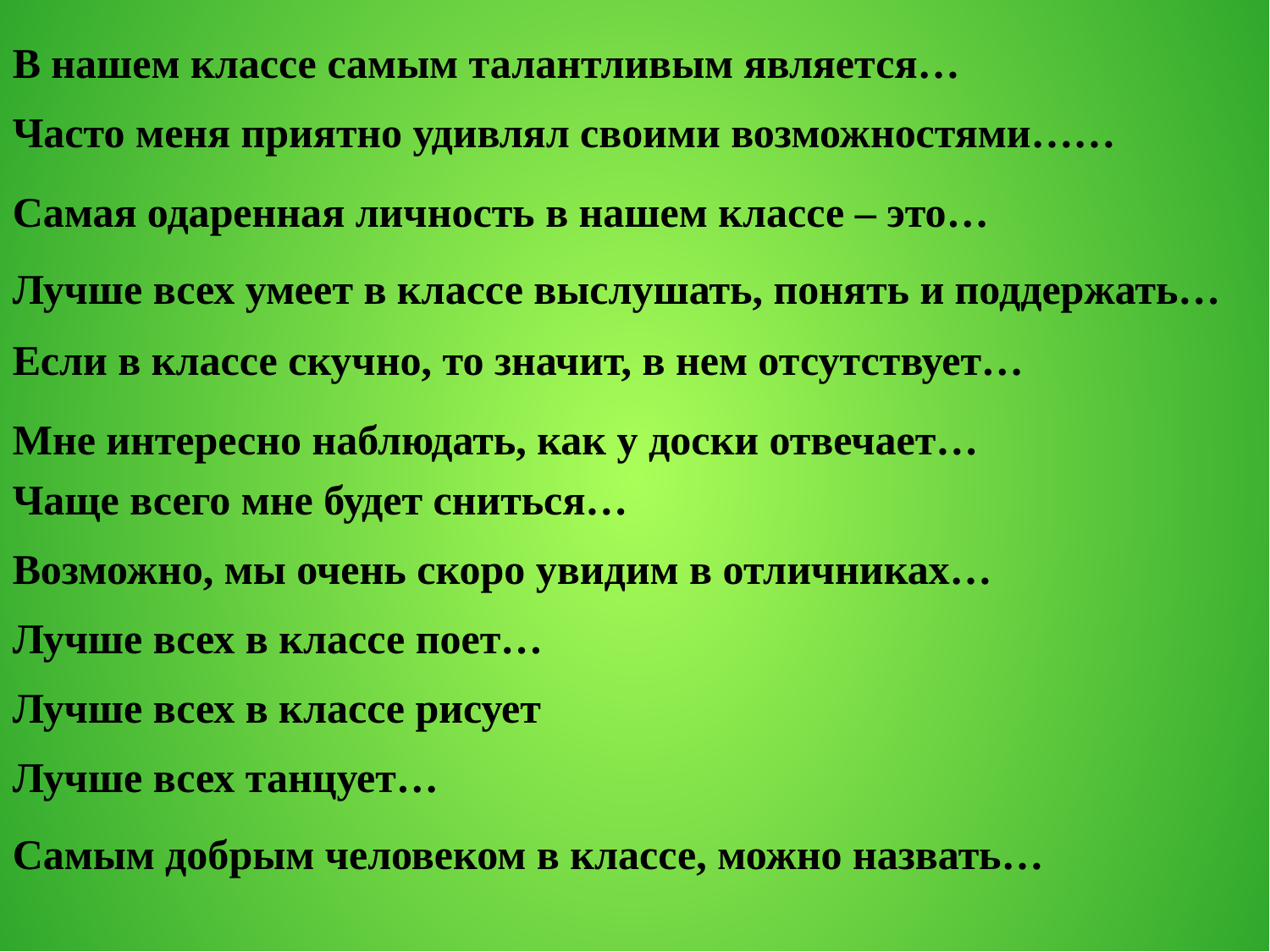

В нашем классе самым талантливым является…
Часто меня приятно удивлял своими возможностями……
Самая одаренная личность в нашем классе – это…
Лучше всех умеет в классе выслушать, понять и поддержать…
Если в классе скучно, то значит, в нем отсутствует…
Мне интересно наблюдать, как у доски отвечает…
Чаще всего мне будет сниться…
Возможно, мы очень скоро увидим в отличниках…
Лучше всех в классе поет…
Лучше всех в классе рисует
Лучше всех танцует…
Самым добрым человеком в классе, можно назвать…